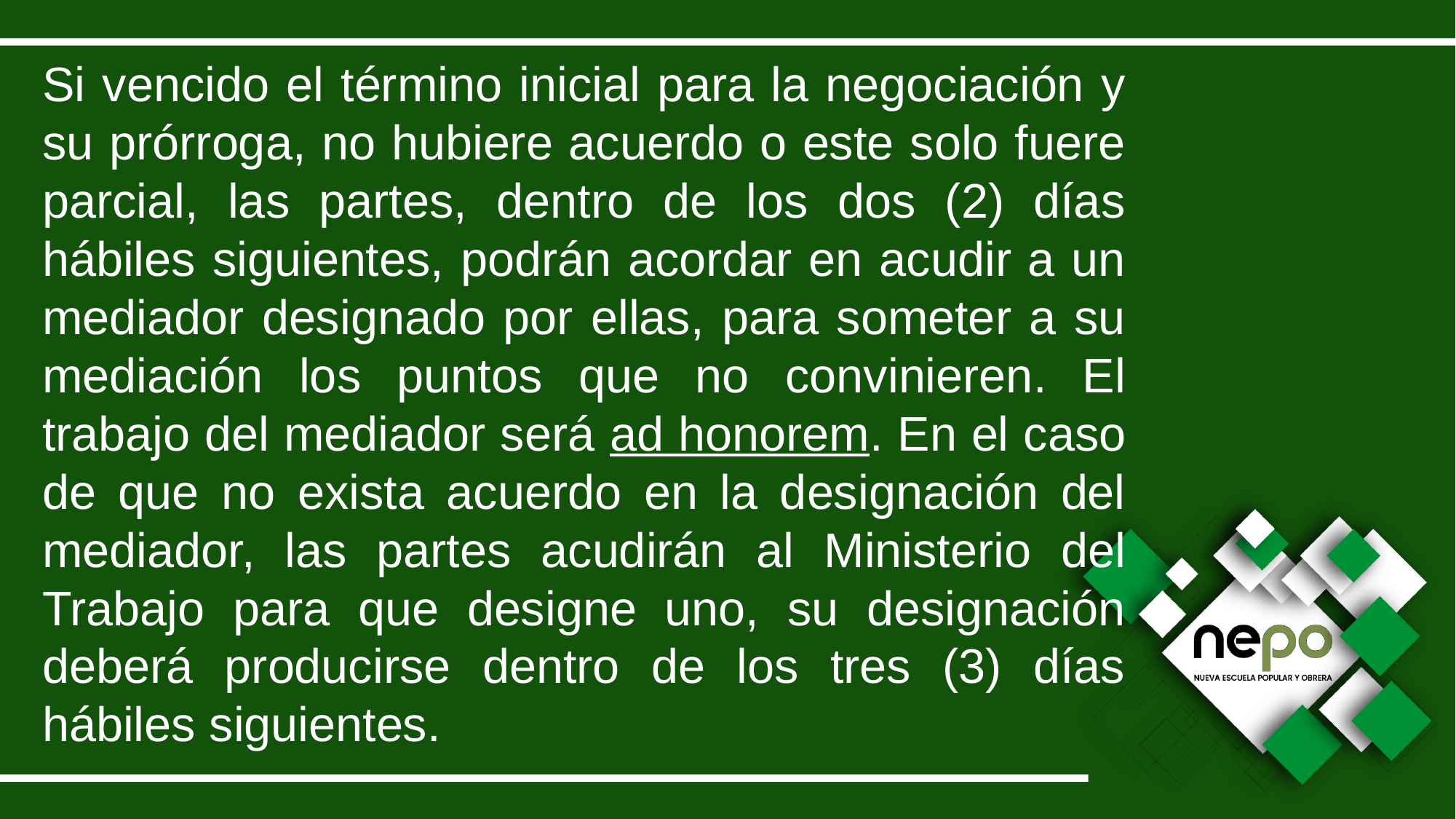

Si vencido el término inicial para la negociación y su prórroga, no hubiere acuerdo o este solo fuere parcial, las partes, dentro de los dos (2) días hábiles siguientes, podrán acordar en acudir a un mediador designado por ellas, para someter a su mediación los puntos que no convinieren. El trabajo del mediador será ad honorem. En el caso de que no exista acuerdo en la designación del mediador, las partes acudirán al Ministerio del Trabajo para que designe uno, su designación deberá producirse dentro de los tres (3) días hábiles siguientes.